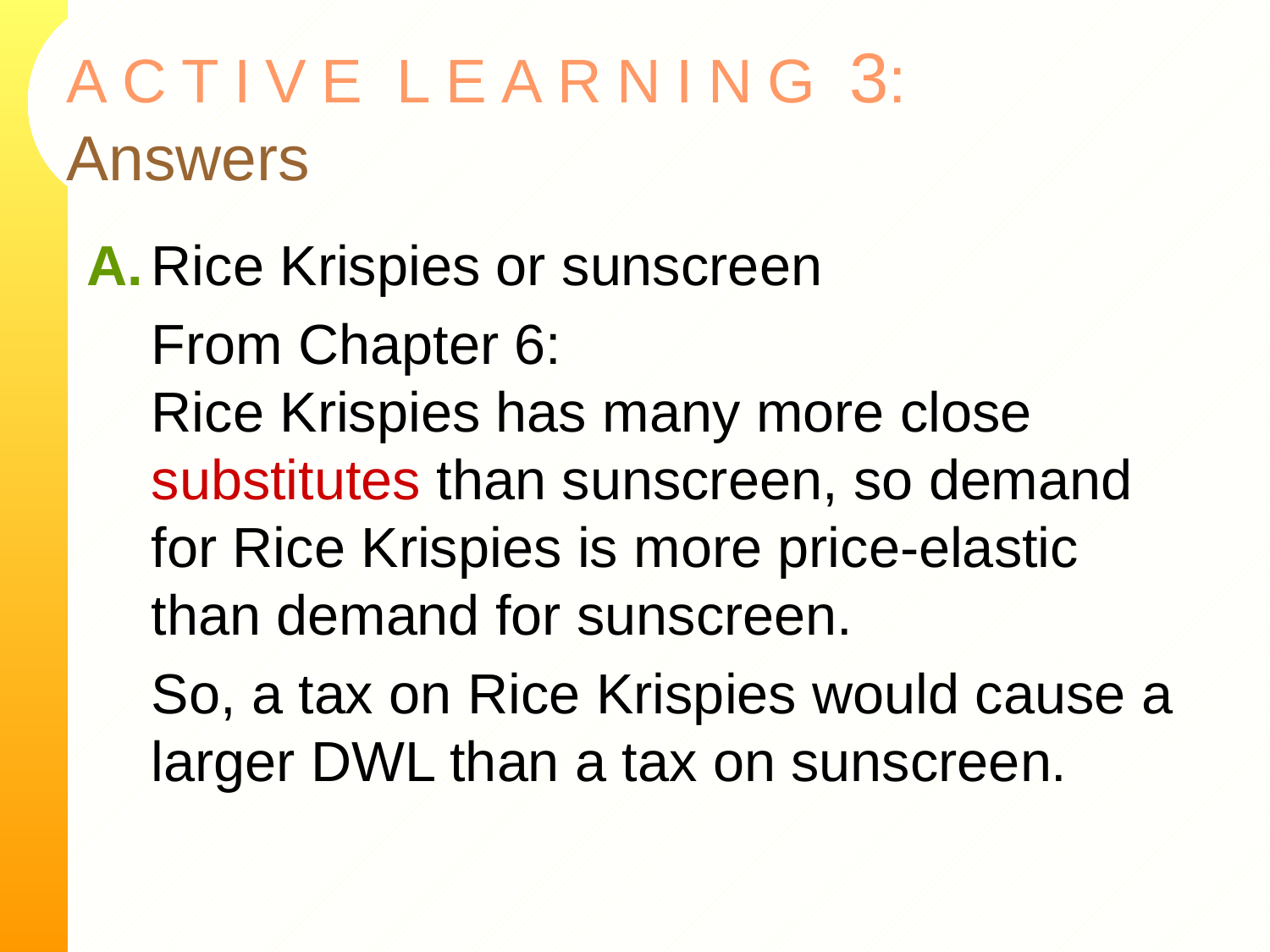

# A C T I V E  L E A R N I N G  3: Answers
A.	Rice Krispies or sunscreen
	From Chapter 6:
Rice Krispies has many more close substitutes than sunscreen, so demand for Rice Krispies is more price-elastic than demand for sunscreen.
	So, a tax on Rice Krispies would cause a larger DWL than a tax on sunscreen.